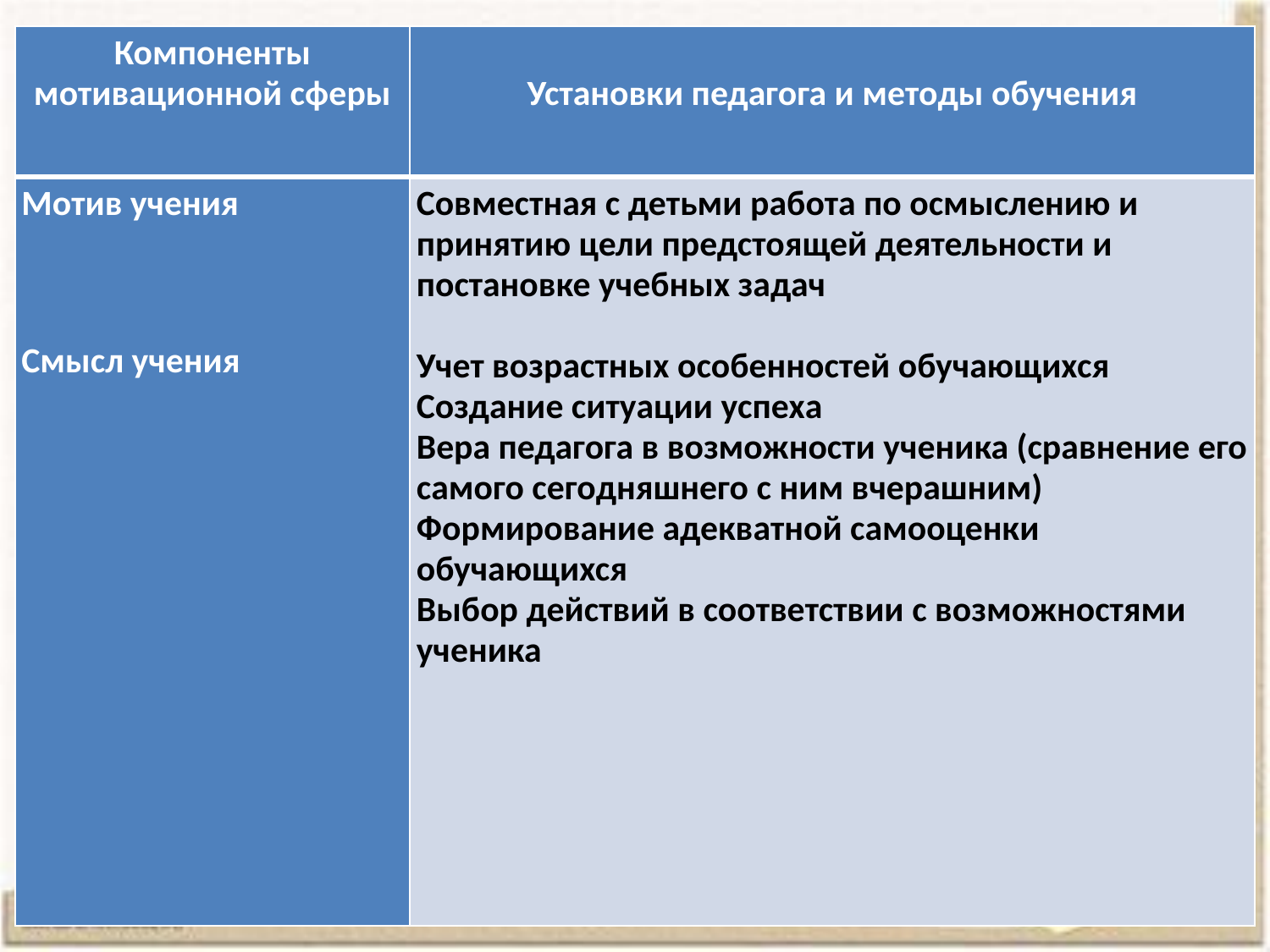

| Компоненты мотивационной сферы | Установки педагога и методы обучения |
| --- | --- |
| Мотив учения  Смысл учения | Совместная с детьми работа по осмыслению и принятию цели предстоящей деятельности и постановке учебных задач Учет возрастных особенностей обучающихся Создание ситуации успеха Вера педагога в возможности ученика (сравнение его самого сегодняшнего с ним вчерашним) Формирование адекватной самооценки обучающихся Выбор действий в соответствии с возможностями ученика |
#
Заседание НМС, 9 октября 2017г.